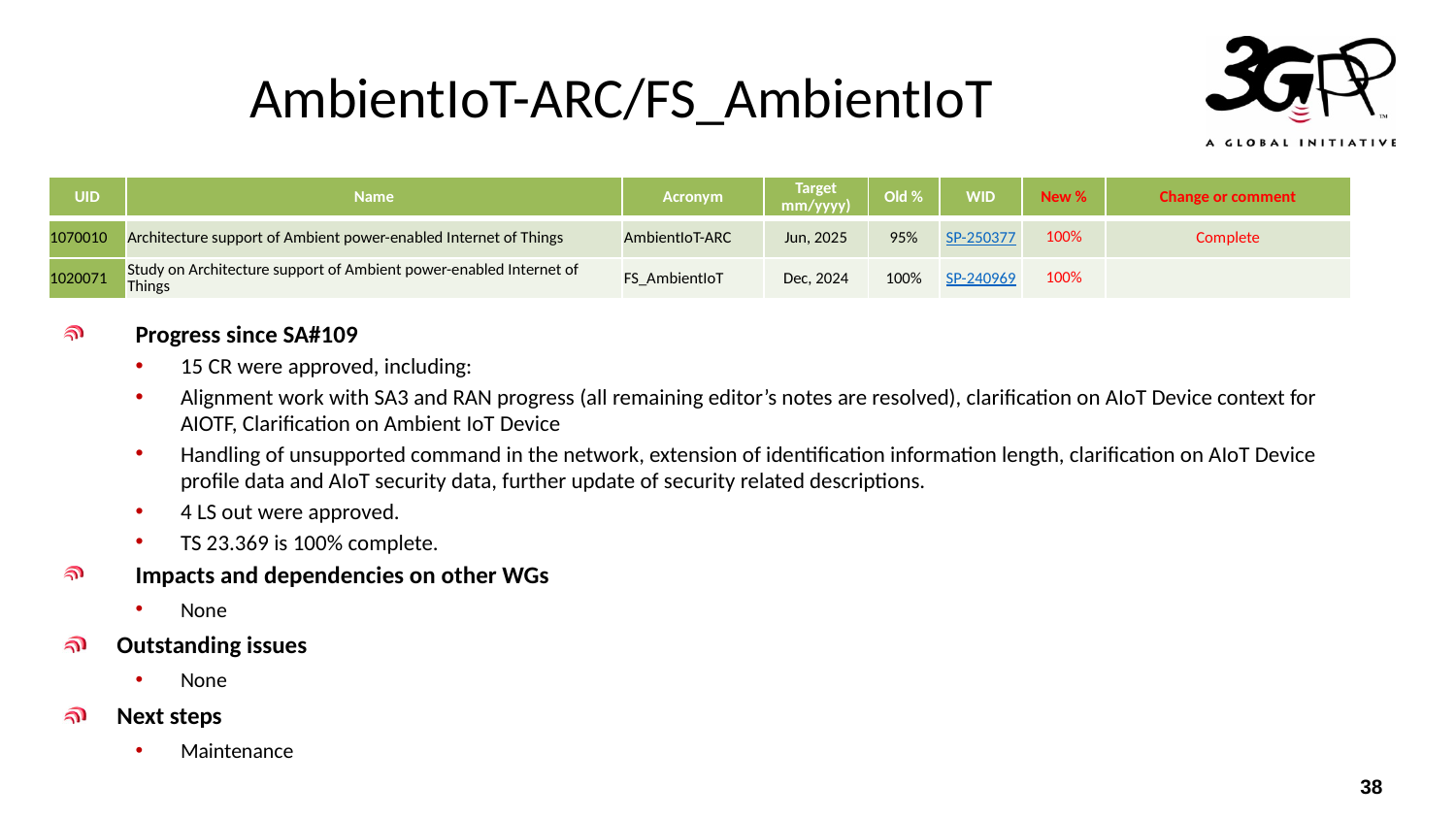

# AmbientIoT-ARC/FS_AmbientIoT
| UID | Name | Acronym | Target mm/yyyy) | Old % | WID | New % | Change or comment |
| --- | --- | --- | --- | --- | --- | --- | --- |
| 1070010 | Architecture support of Ambient power-enabled Internet of Things | AmbientIoT-ARC | Jun, 2025 | 95% | SP-250377 | 100% | Complete |
| 1020071 | Study on Architecture support of Ambient power-enabled Internet of Things | FS\_AmbientIoT | Dec, 2024 | 100% | SP-240969 | 100% |  |
Progress since SA#109
15 CR were approved, including:
Alignment work with SA3 and RAN progress (all remaining editor’s notes are resolved), clarification on AIoT Device context for AIOTF, Clarification on Ambient IoT Device
Handling of unsupported command in the network, extension of identification information length, clarification on AIoT Device profile data and AIoT security data, further update of security related descriptions.
4 LS out were approved.
TS 23.369 is 100% complete.
Impacts and dependencies on other WGs
None
Outstanding issues
None
Next steps
Maintenance